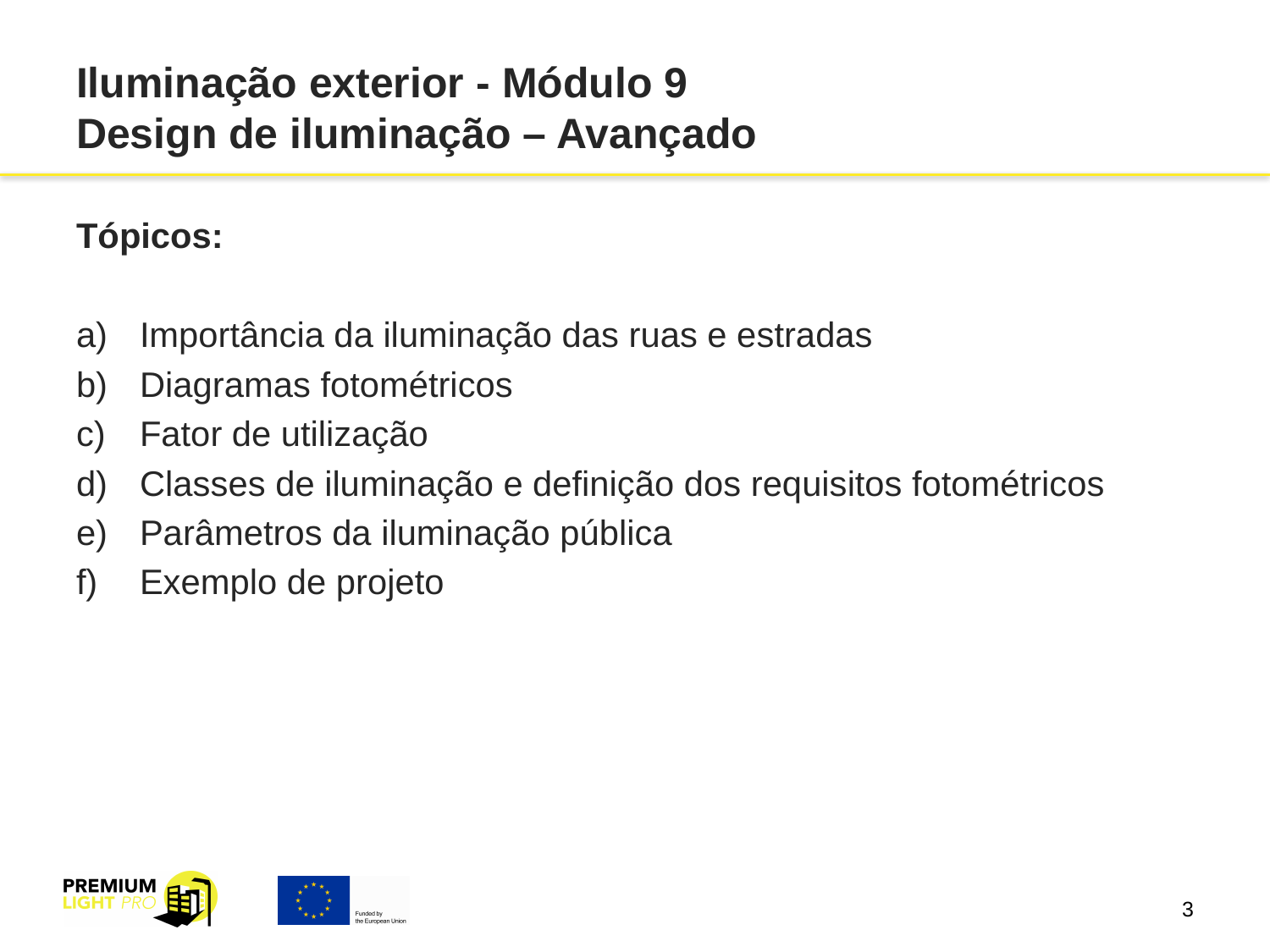

# Iluminação exterior - Módulo 9 Design de iluminação – Avançado
Tópicos:

Importância da iluminação das ruas e estradas
Diagramas fotométricos
Fator de utilização
Classes de iluminação e definição dos requisitos fotométricos
Parâmetros da iluminação pública
Exemplo de projeto